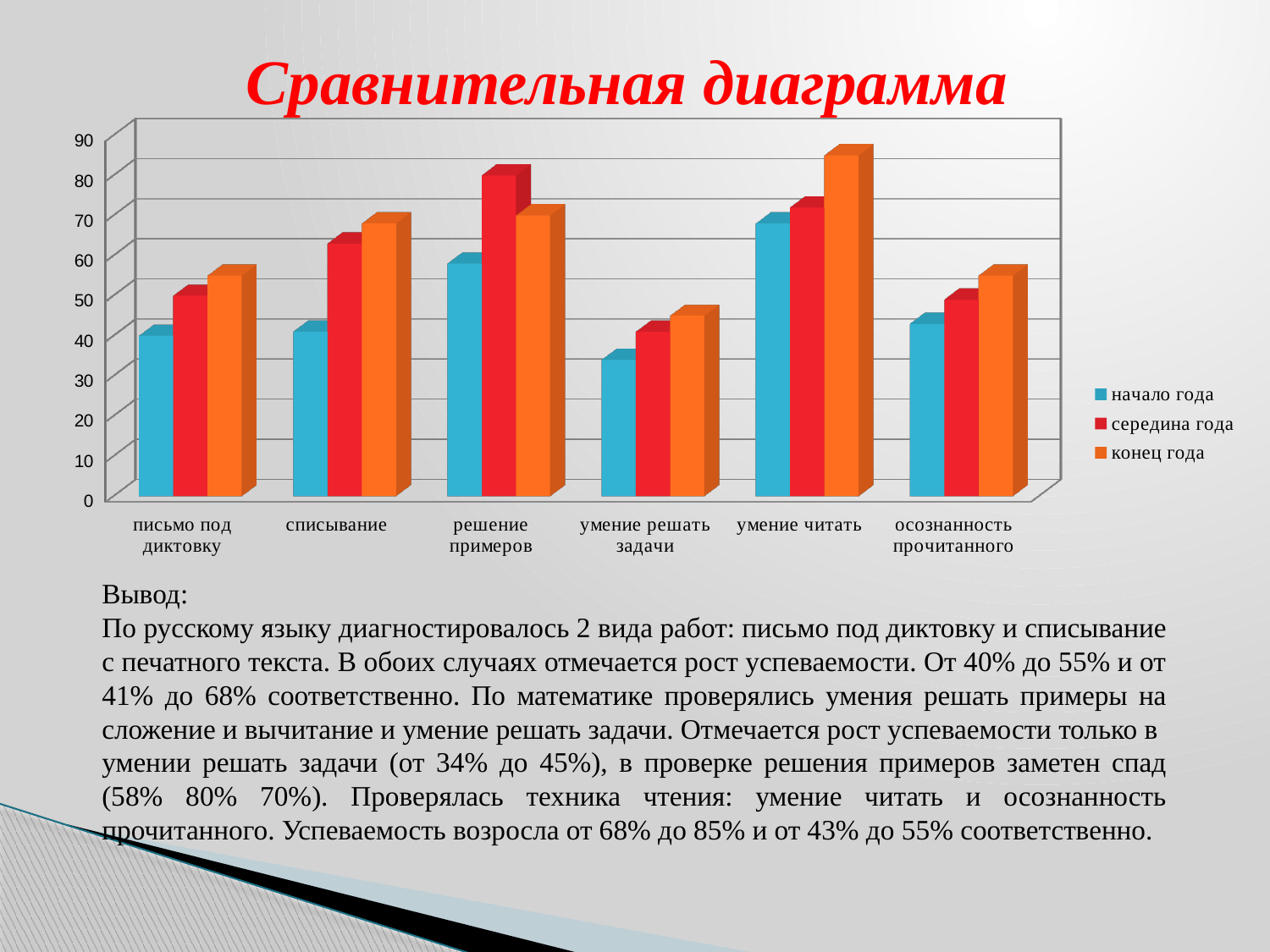

# Сравнительная диаграмма

[unsupported chart]

Вывод:
По русскому языку диагностировалось 2 вида работ: письмо под диктовку и списывание с печатного текста. В обоих случаях отмечается рост успеваемости. От 40% до 55% и от 41% до 68% соответственно. По математике проверялись умения решать примеры на сложение и вычитание и умение решать задачи. Отмечается рост успеваемости только в
умении решать задачи (от 34% до 45%), в проверке решения примеров заметен спад (58% 80% 70%). Проверялась техника чтения: умение читать и осознанность прочитанного. Успеваемость возросла от 68% до 85% и от 43% до 55% соответственно.